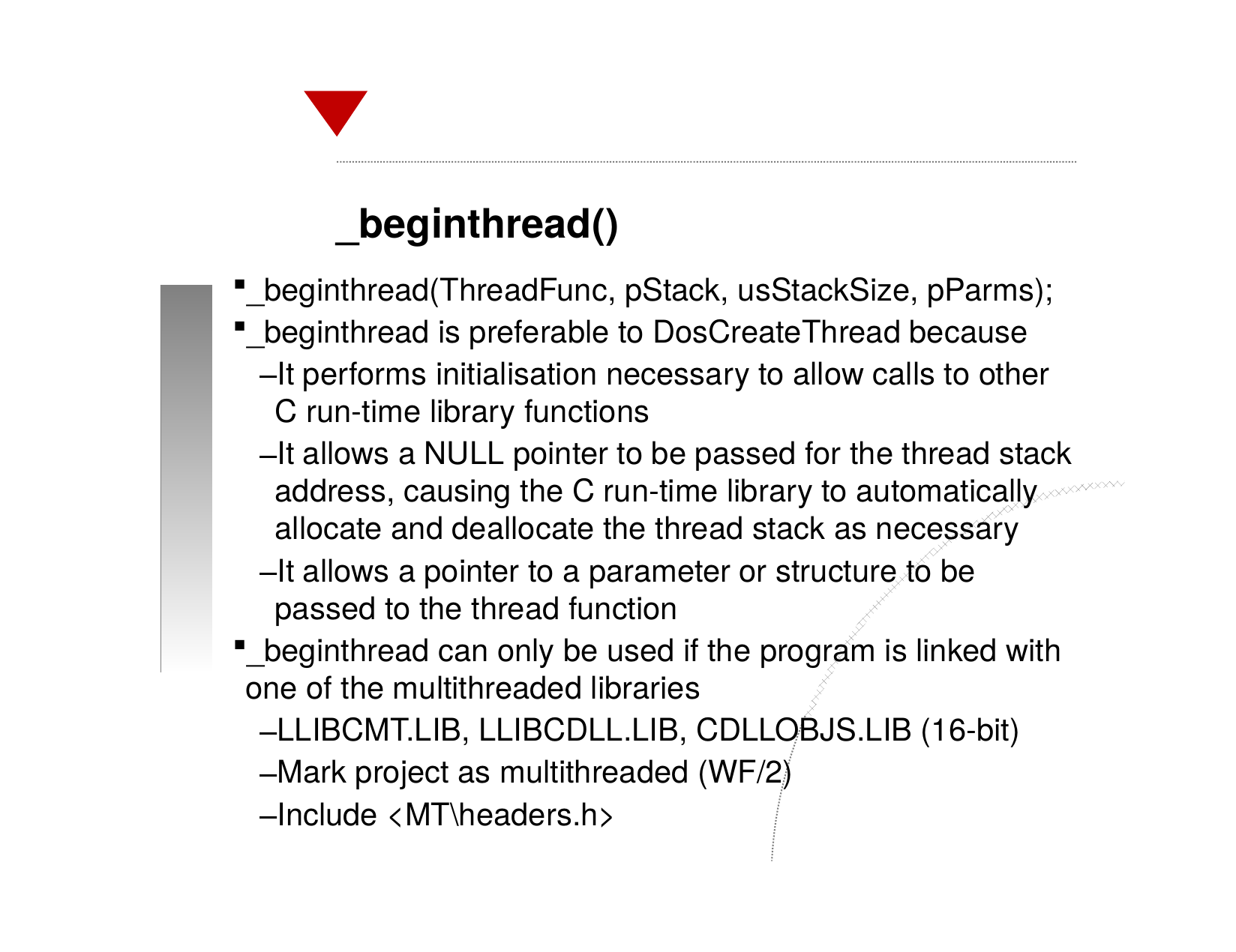

_beginthread()
_beginthread(ThreadFunc, pStack, usStackSize, pParms);
_beginthread is preferable to DosCreateThread because
It performs initialisation necessary to allow calls to other C run-time library functions
It allows a NULL pointer to be passed for the thread stack address, causing the C run-time library to automatically allocate and deallocate the thread stack as necessary
It allows a pointer to a parameter or structure to be passed to the thread function
_beginthread can only be used if the program is linked with one of the multithreaded libraries
LLIBCMT.LIB, LLIBCDLL.LIB, CDLLOBJS.LIB (16-bit)
Mark project as multithreaded (WF/2)
Include <MT\headers.h>